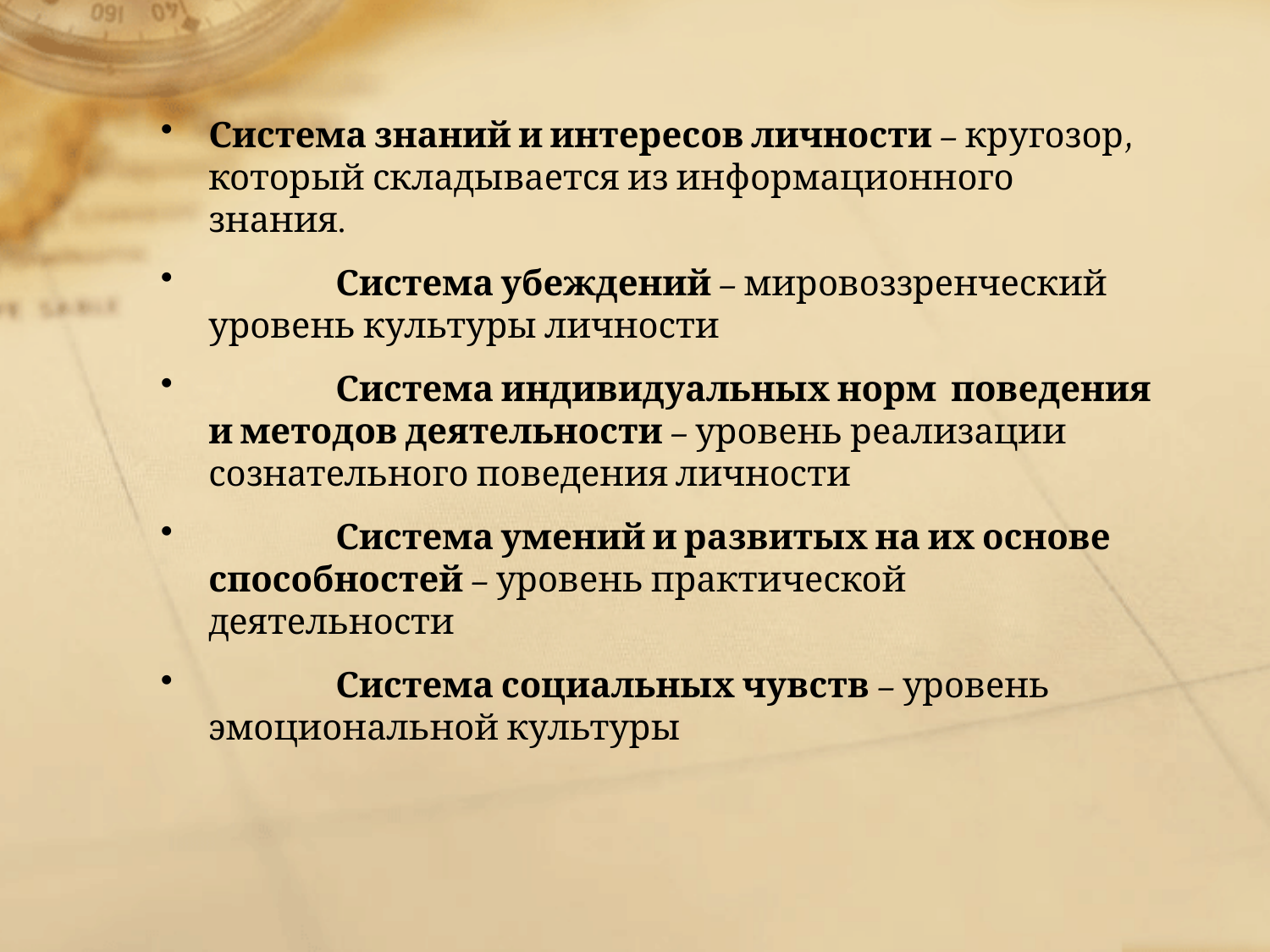

Система знаний и интересов личности – кругозор, который складывается из информационного знания.
	Система убеждений – мировоззренческий уровень культуры личности
	Система индивидуальных норм  поведения и методов деятельности – уровень реализации сознательного поведения личности
	Система умений и развитых на их основе способностей – уровень практической деятельности
	Система социальных чувств – уровень эмоциональной культуры